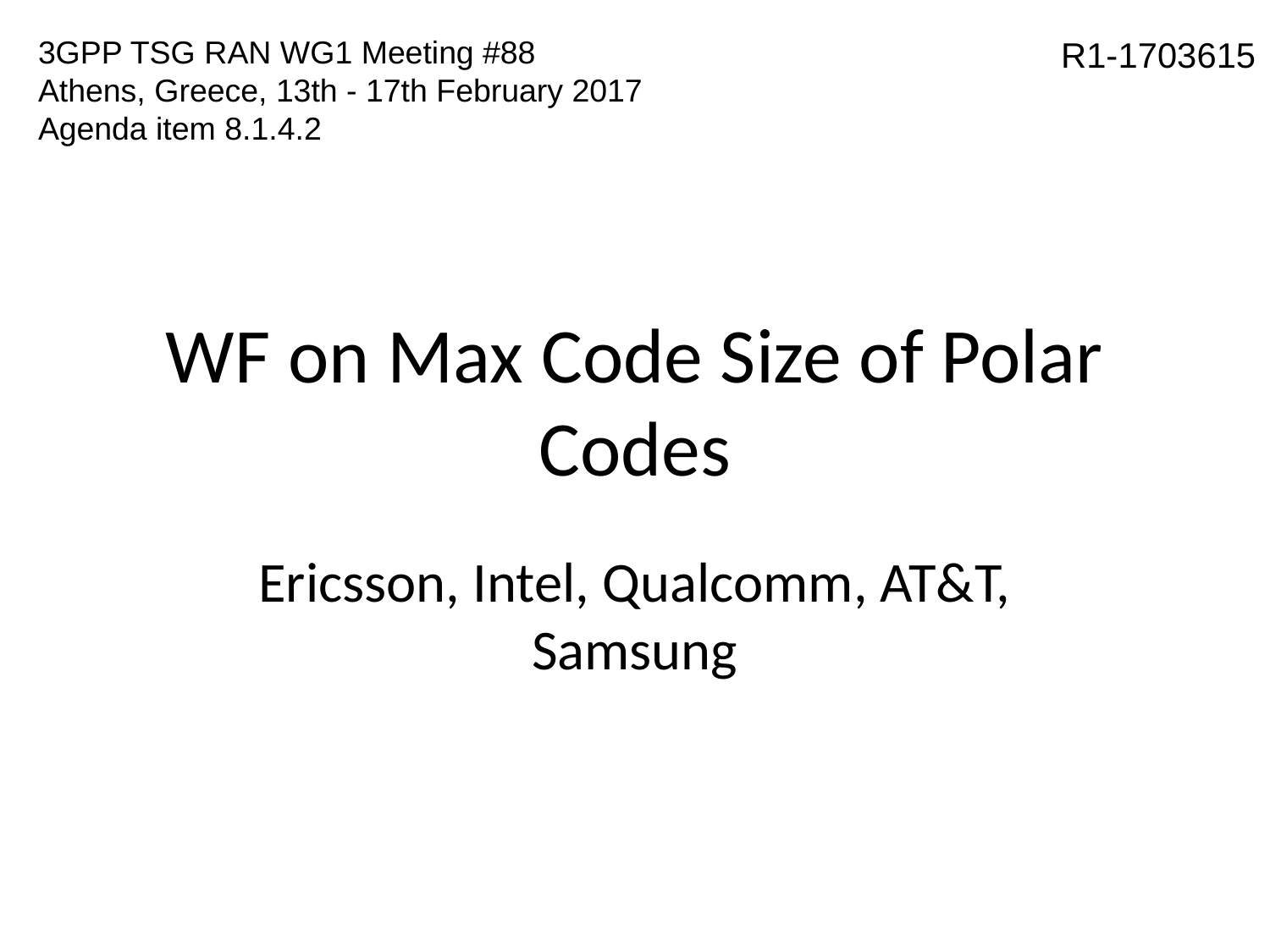

3GPP TSG RAN WG1 Meeting #88
Athens, Greece, 13th - 17th February 2017
Agenda item 8.1.4.2
R1-1703615
# WF on Max Code Size of Polar Codes
Ericsson, Intel, Qualcomm, AT&T, Samsung